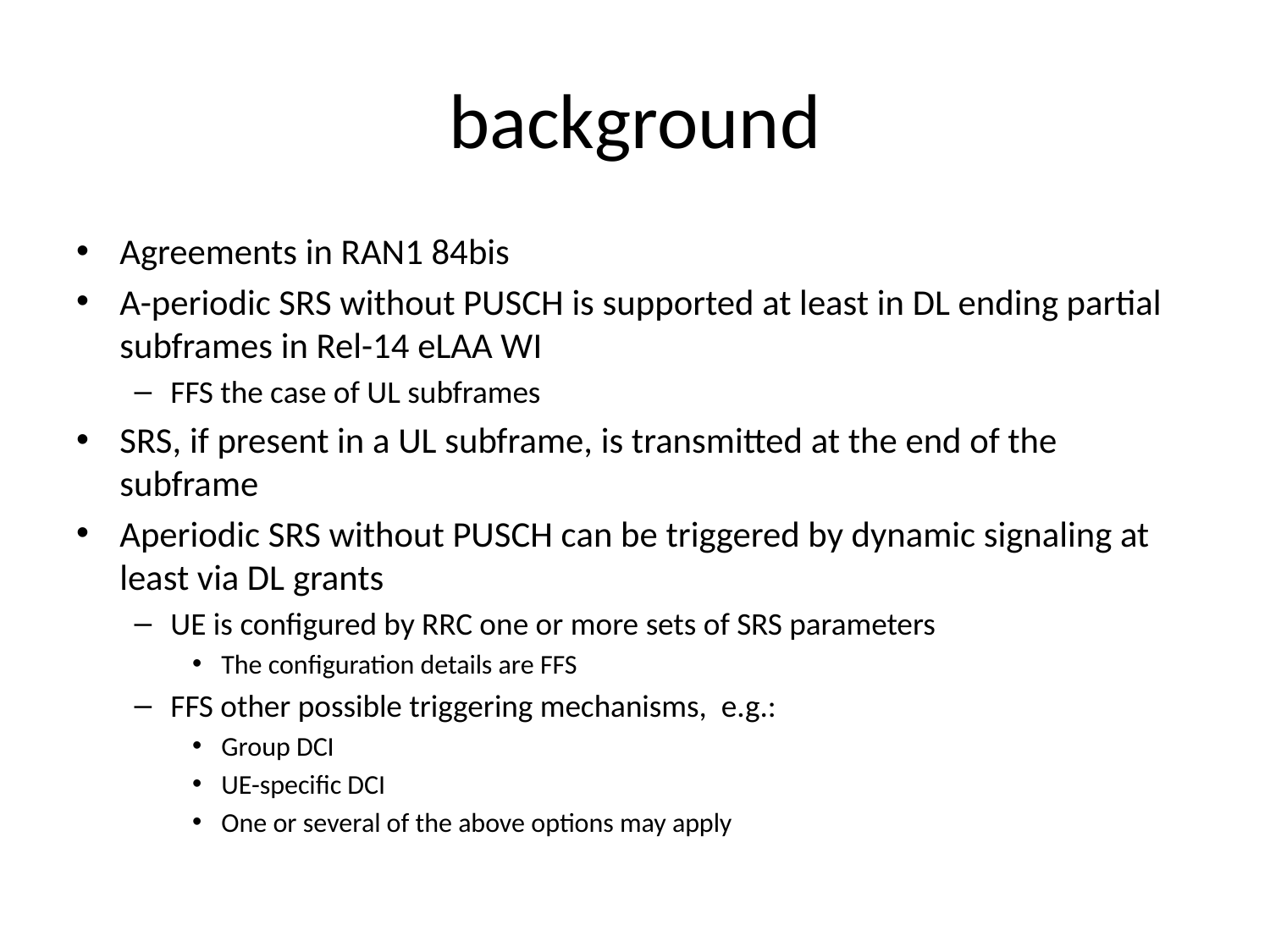

# background
Agreements in RAN1 84bis
A-periodic SRS without PUSCH is supported at least in DL ending partial subframes in Rel-14 eLAA WI
FFS the case of UL subframes
SRS, if present in a UL subframe, is transmitted at the end of the subframe
Aperiodic SRS without PUSCH can be triggered by dynamic signaling at least via DL grants
UE is configured by RRC one or more sets of SRS parameters
The configuration details are FFS
FFS other possible triggering mechanisms,  e.g.:
Group DCI
UE-specific DCI
One or several of the above options may apply